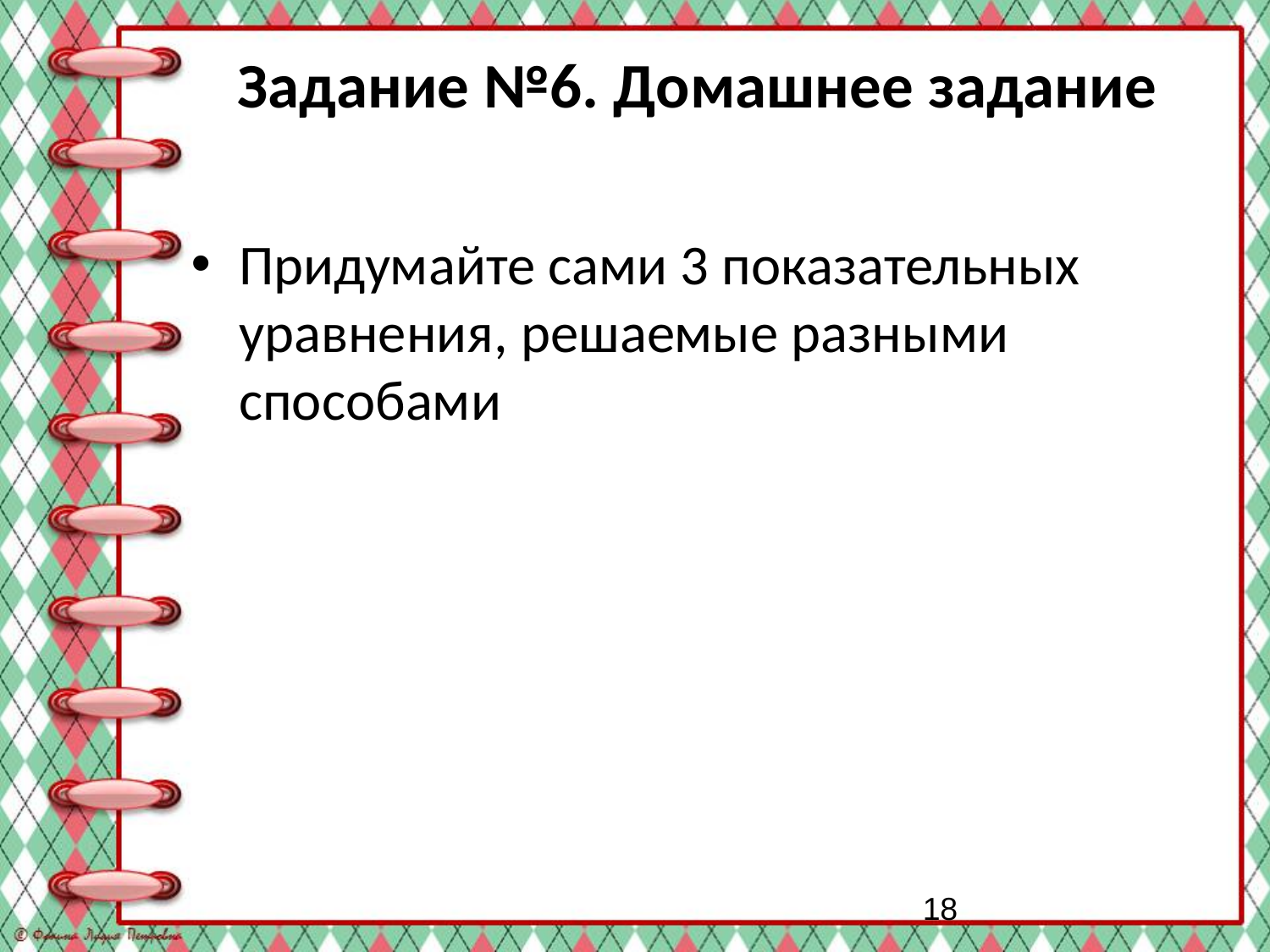

# Задание №6. Домашнее задание
Придумайте сами 3 показательных уравнения, решаемые разными способами
18